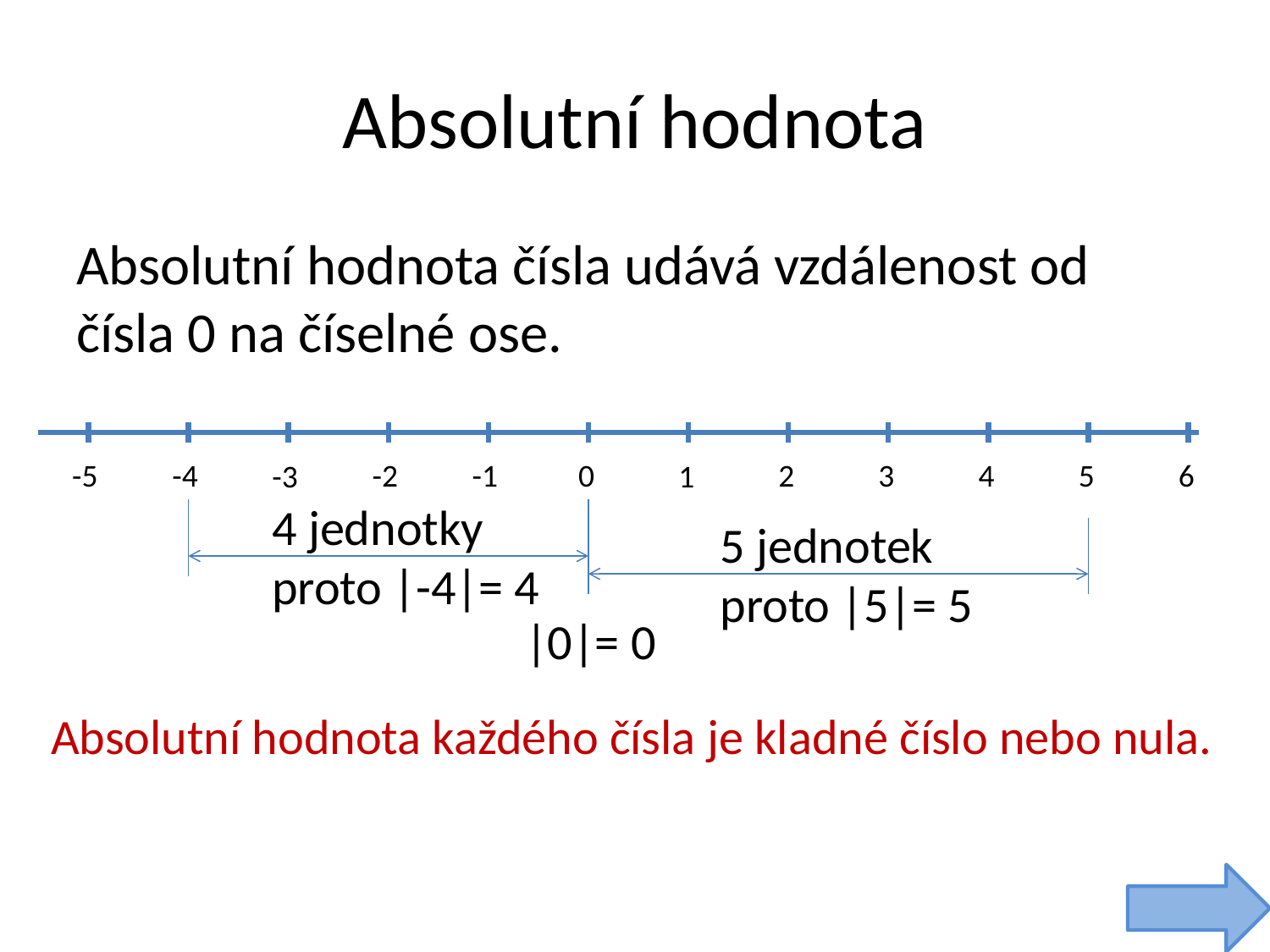

# Absolutní hodnota
Absolutní hodnota čísla udává vzdálenost od čísla 0 na číselné ose.
-5
-2
-1
-4
0
2
3
4
5
6
-3
1
4 jednotky
proto |-4|= 4
5 jednotek
proto |5|= 5
|0|= 0
Absolutní hodnota každého čísla je kladné číslo nebo nula.